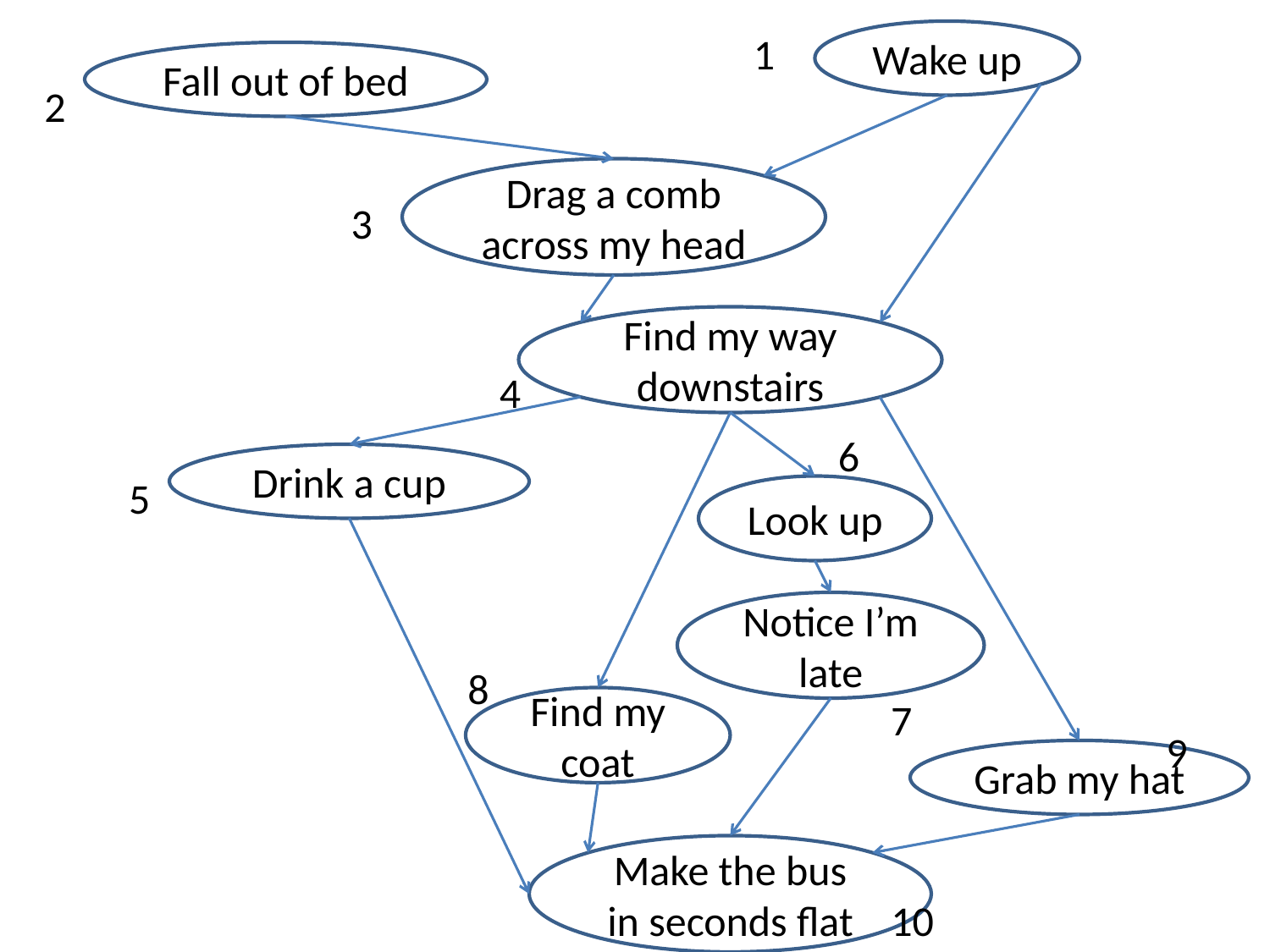

1
Wake up
Fall out of bed
2
Drag a comb across my head
3
Find my way downstairs
4
6
Drink a cup
5
Look up
Notice I’m late
8
Find my coat
7
9
Grab my hat
Make the bus in seconds flat
10